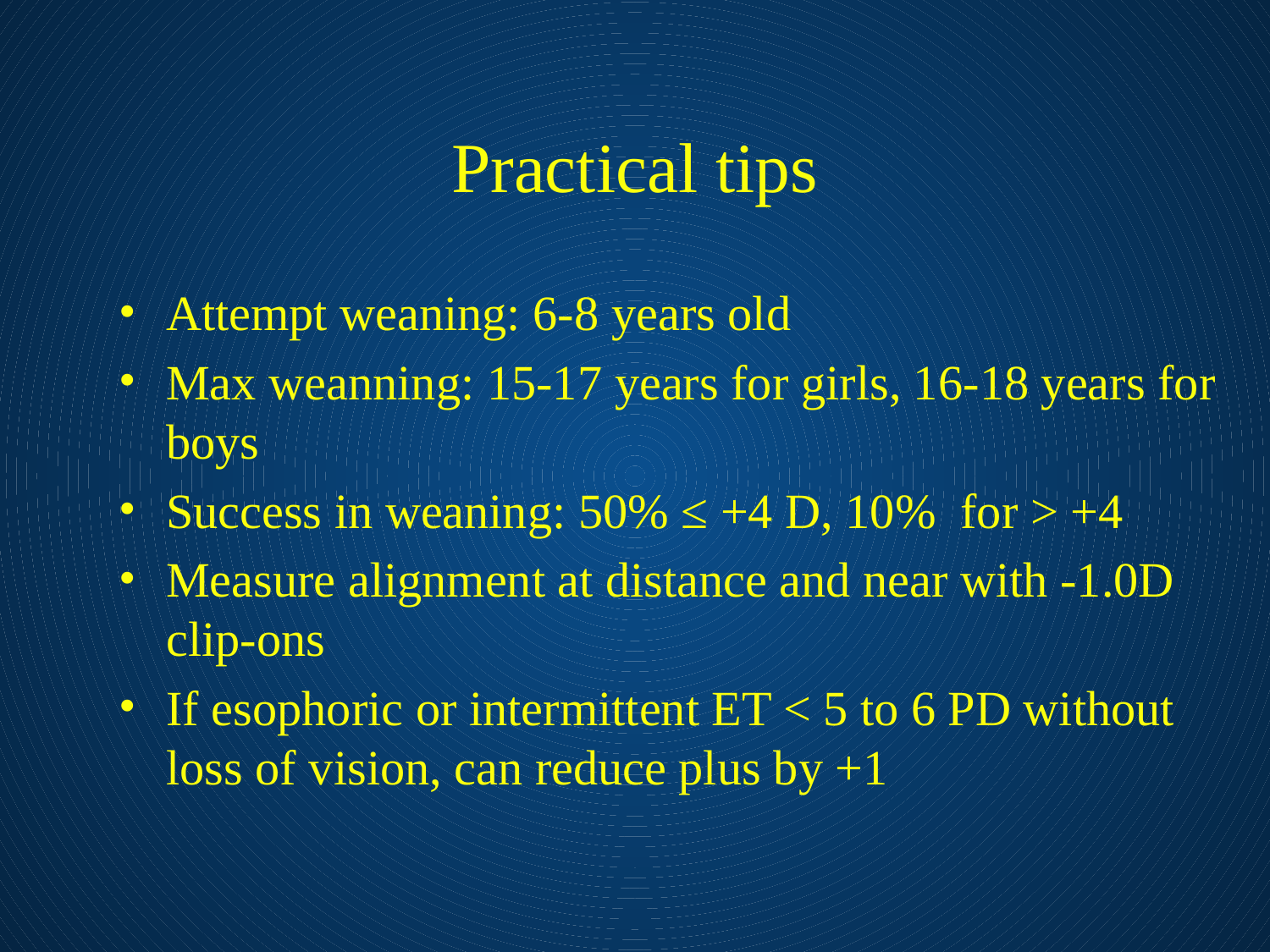

# Practical tips
Attempt weaning: 6-8 years old
Max weanning: 15-17 years for girls, 16-18 years for boys
Success in weaning: 50% ≤ +4 D, 10%  for > +4
Measure alignment at distance and near with -1.0D clip-ons
If esophoric or intermittent ET < 5 to 6 PD without loss of vision, can reduce plus by +1